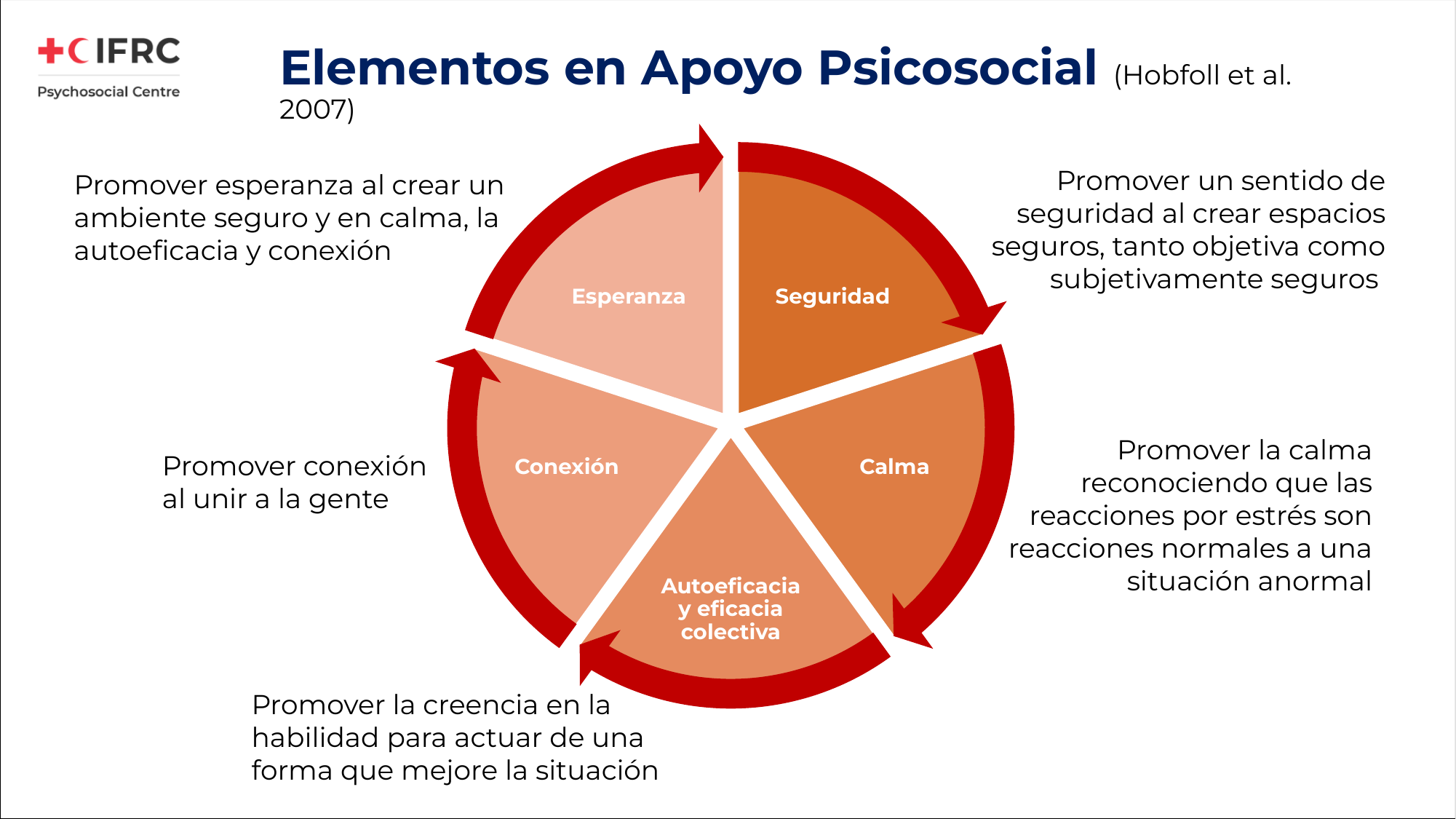

Elementos en Apoyo Psicosocial (Hobfoll et al. 2007)

Esperanza
Seguridad
Conexión
Calma
Autoeficacia y eficacia colectiva
Promover un sentido de seguridad al crear espacios seguros, tanto objetiva como subjetivamente seguros
Promover esperanza al crear un ambiente seguro y en calma, la autoeficacia y conexión
Promover la calma
reconociendo que las reacciones por estrés son reacciones normales a una situación anormal
Promover conexión al unir a la gente
Promover la creencia en la habilidad para actuar de una forma que mejore la situación